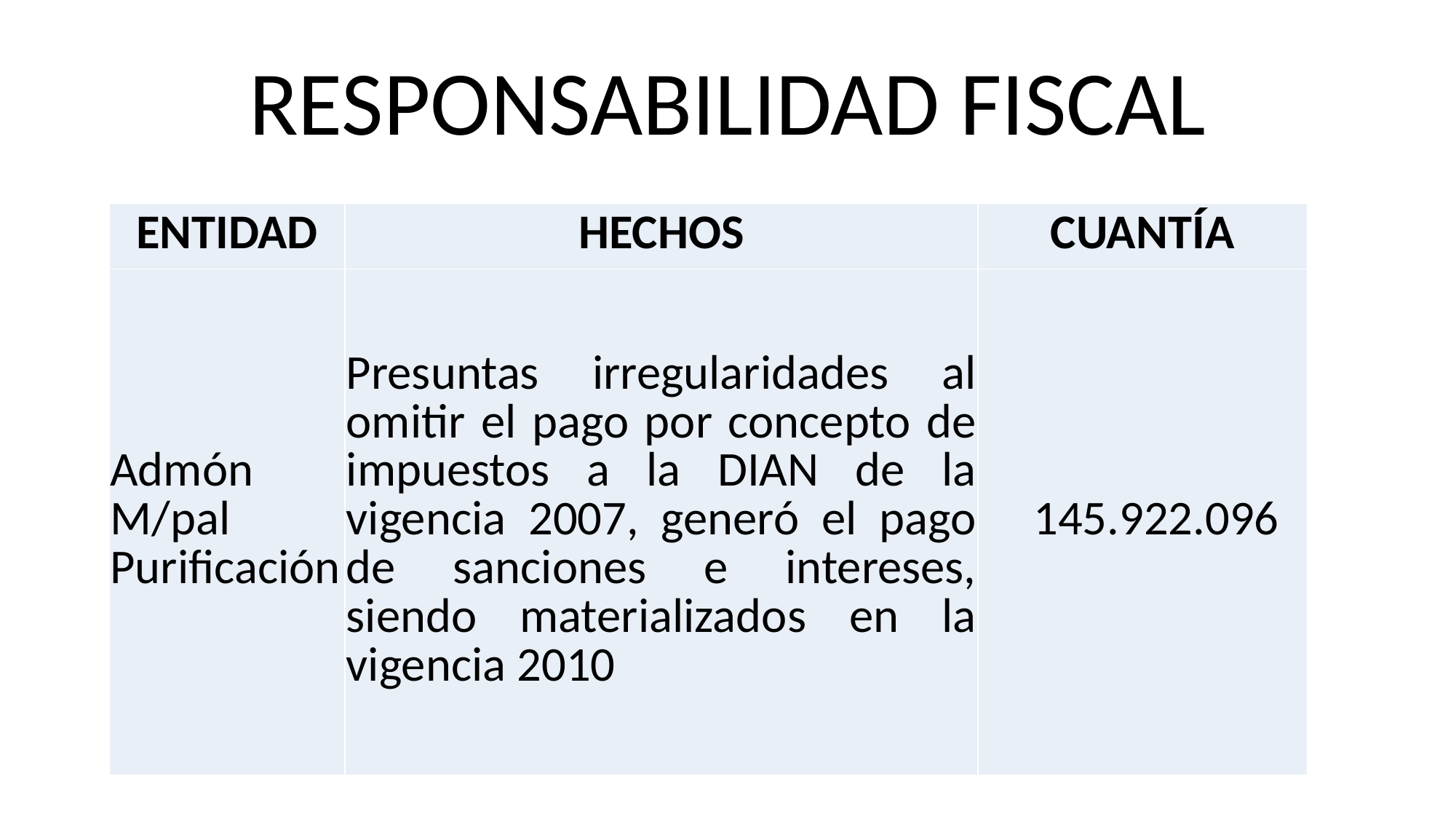

# RESPONSABILIDAD FISCAL

| ENTIDAD | HECHOS | CUANTÍA |
| --- | --- | --- |
| Admón M/pal Purificación | Presuntas irregularidades al omitir el pago por concepto de impuestos a la DIAN de la vigencia 2007, generó el pago de sanciones e intereses, siendo materializados en la vigencia 2010 | 145.922.096 |